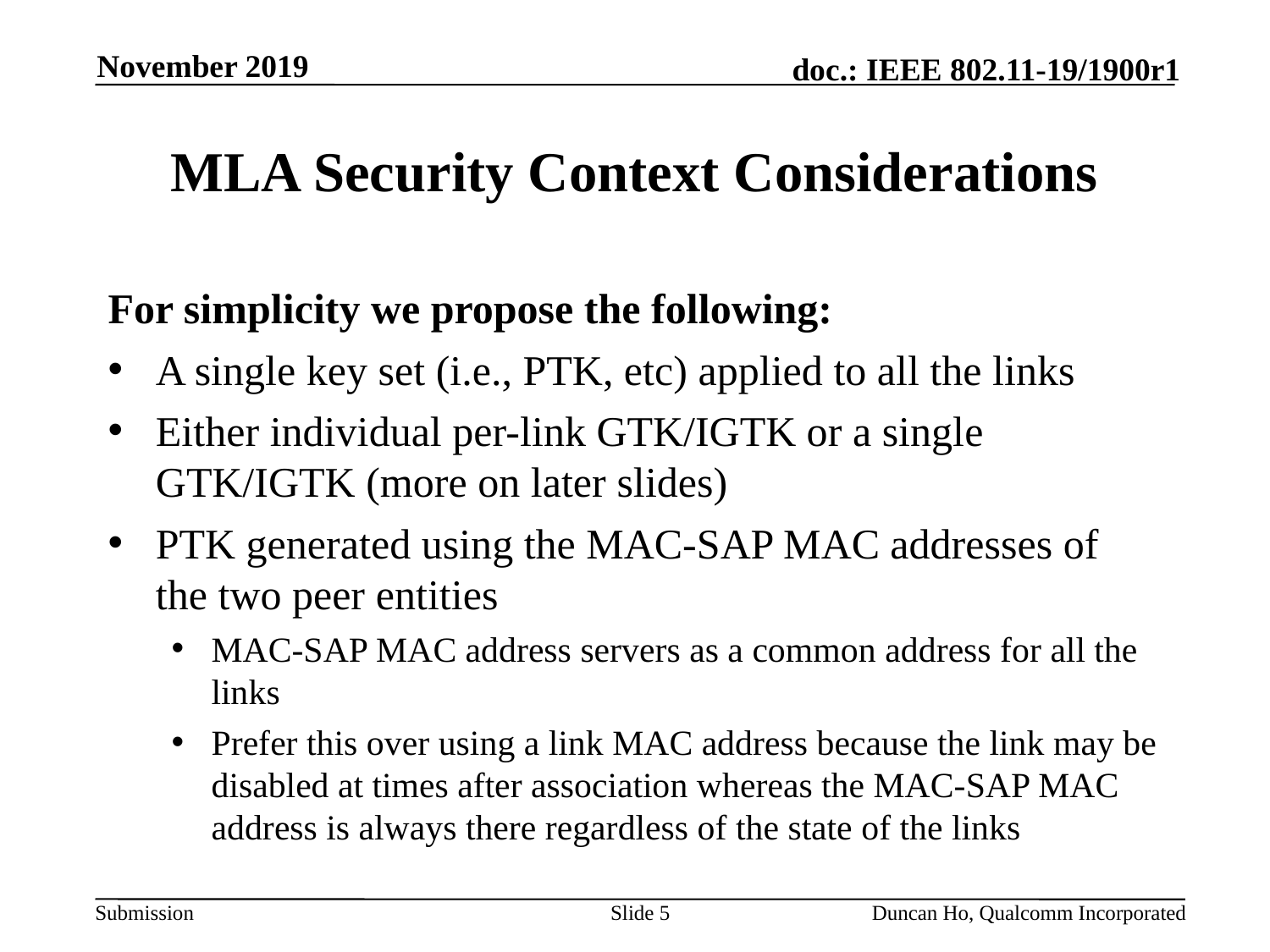

November 2019
# MLA Security Context Considerations
For simplicity we propose the following:
A single key set (i.e., PTK, etc) applied to all the links
Either individual per-link GTK/IGTK or a single GTK/IGTK (more on later slides)
PTK generated using the MAC-SAP MAC addresses of  the two peer entities
MAC-SAP MAC address servers as a common address for all the links
Prefer this over using a link MAC address because the link may be disabled at times after association whereas the MAC-SAP MAC address is always there regardless of the state of the links

Slide 5
Duncan Ho, Qualcomm Incorporated